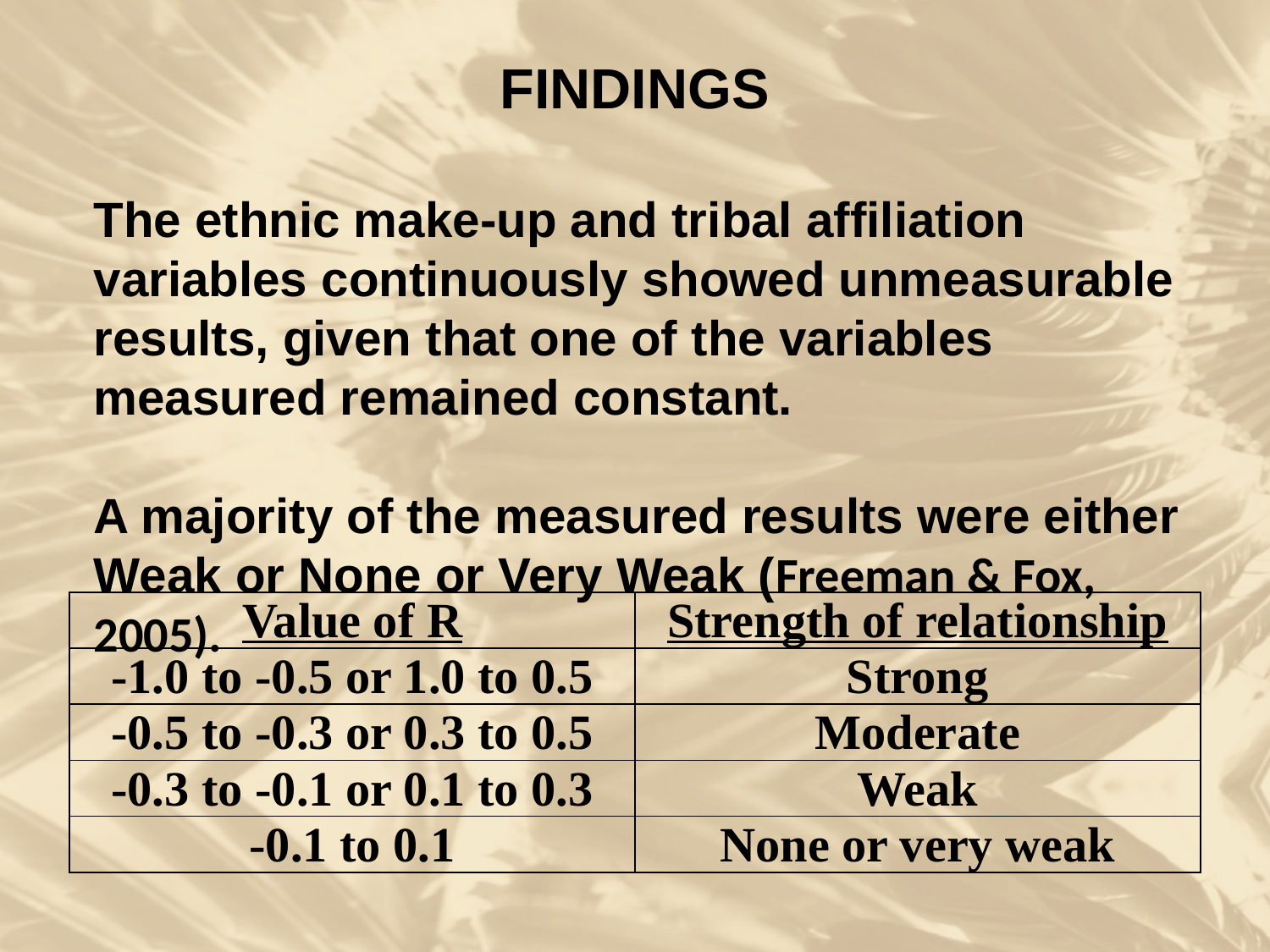

FINDINGS

The ethnic make-up and tribal affiliation variables continuously showed unmeasurable results, given that one of the variables measured remained constant.

A majority of the measured results were either Weak or None or Very Weak (Freeman & Fox, 2005).

| Value of R | Strength of relationship |
| --- | --- |
| -1.0 to -0.5 or 1.0 to 0.5 | Strong |
| -0.5 to -0.3 or 0.3 to 0.5 | Moderate |
| -0.3 to -0.1 or 0.1 to 0.3 | Weak |
| -0.1 to 0.1 | None or very weak |